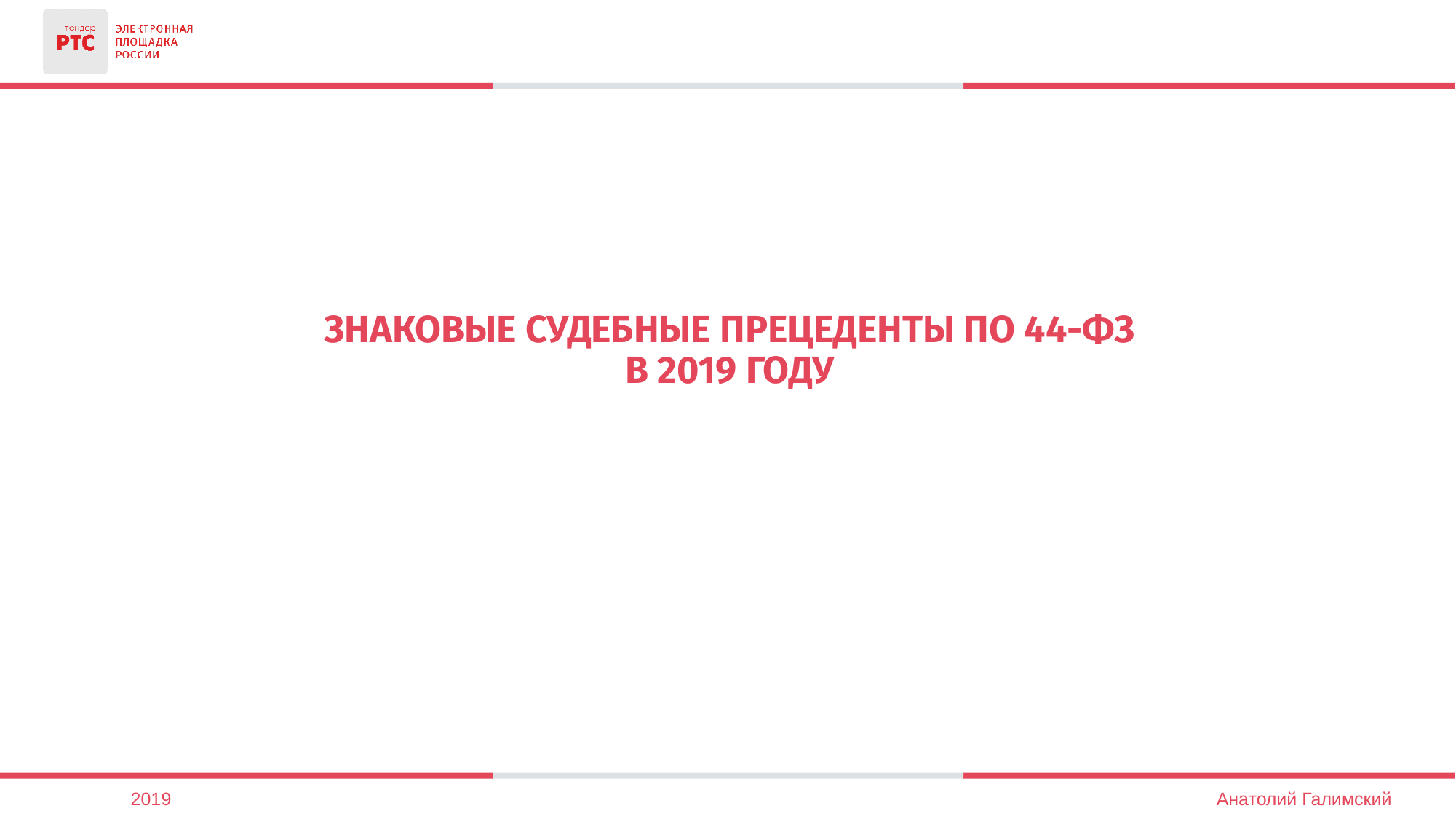

Знаковые судебные прецеденты по 44-фз
В 2019 году
2019
Анатолий Галимский